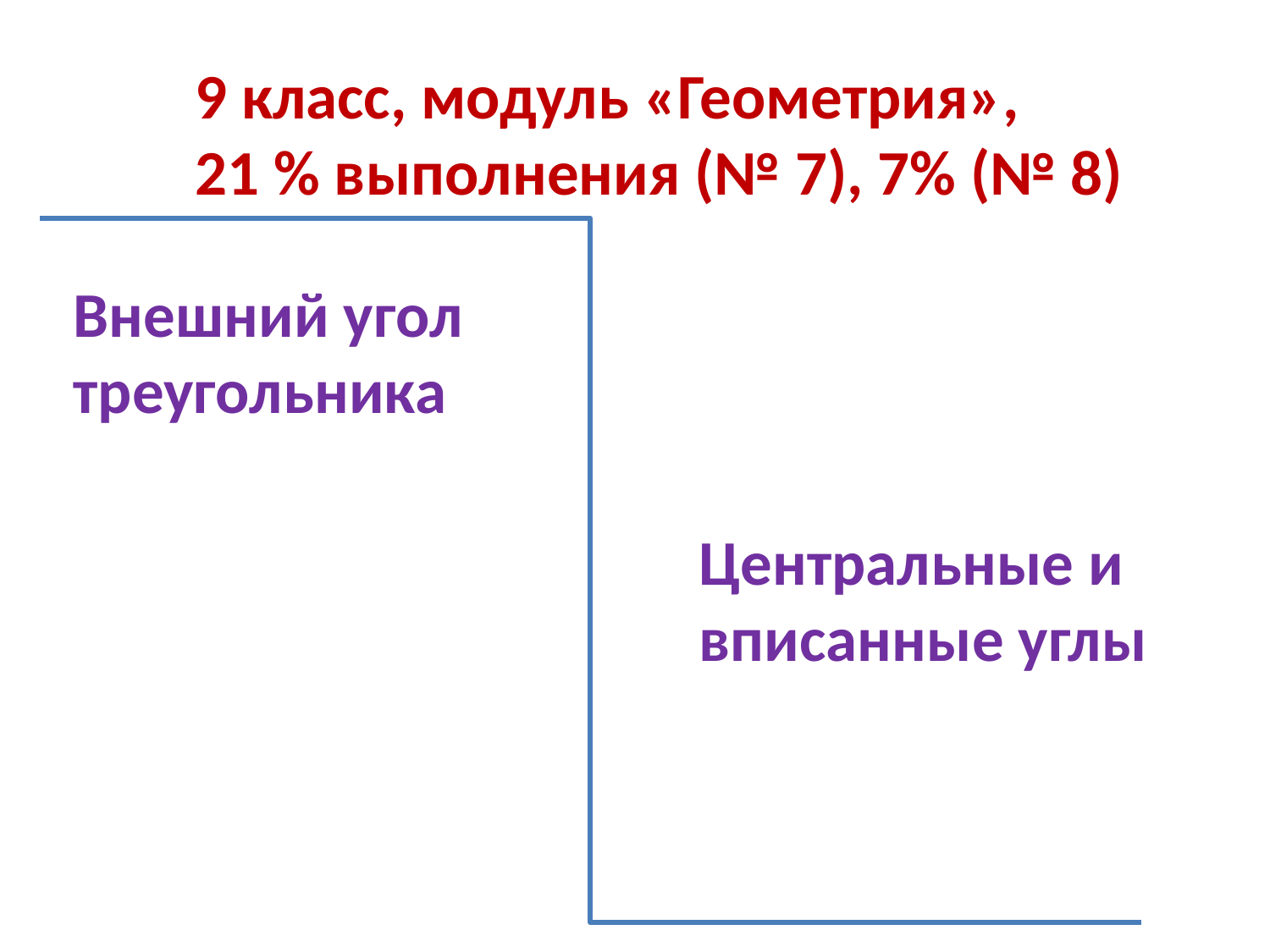

9 класс, модуль «Геометрия»,
21 % выполнения (№ 7), 7% (№ 8)
Внешний угол
треугольника
Центральные и
вписанные углы